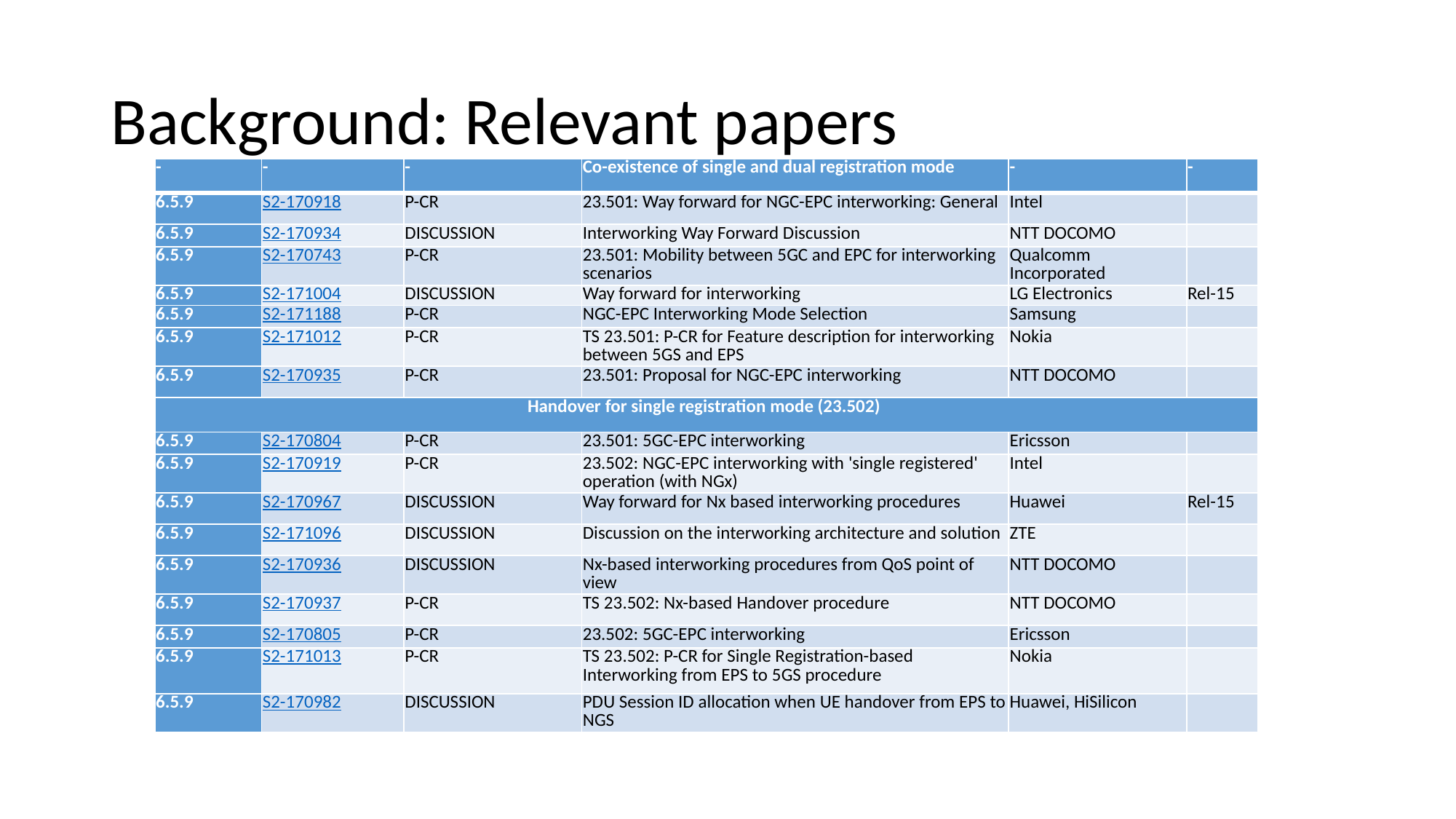

# Background: Relevant papers
| - | - | - | Co-existence of single and dual registration mode | - | - |
| --- | --- | --- | --- | --- | --- |
| 6.5.9 | S2-170918 | P-CR | 23.501: Way forward for NGC-EPC interworking: General | Intel |  |
| 6.5.9 | S2-170934 | DISCUSSION | Interworking Way Forward Discussion | NTT DOCOMO |  |
| 6.5.9 | S2-170743 | P-CR | 23.501: Mobility between 5GC and EPC for interworking scenarios | Qualcomm Incorporated |  |
| 6.5.9 | S2-171004 | DISCUSSION | Way forward for interworking | LG Electronics | Rel-15 |
| 6.5.9 | S2-171188 | P-CR | NGC-EPC Interworking Mode Selection | Samsung |  |
| 6.5.9 | S2-171012 | P-CR | TS 23.501: P-CR for Feature description for interworking between 5GS and EPS | Nokia |  |
| 6.5.9 | S2-170935 | P-CR | 23.501: Proposal for NGC-EPC interworking | NTT DOCOMO |  |
| Handover for single registration mode (23.502) |  |  |  |  |  |
| 6.5.9 | S2-170804 | P-CR | 23.501: 5GC-EPC interworking | Ericsson |  |
| 6.5.9 | S2-170919 | P-CR | 23.502: NGC-EPC interworking with 'single registered' operation (with NGx) | Intel |  |
| 6.5.9 | S2-170967 | DISCUSSION | Way forward for Nx based interworking procedures | Huawei | Rel-15 |
| 6.5.9 | S2-171096 | DISCUSSION | Discussion on the interworking architecture and solution | ZTE |  |
| 6.5.9 | S2-170936 | DISCUSSION | Nx-based interworking procedures from QoS point of view | NTT DOCOMO |  |
| 6.5.9 | S2-170937 | P-CR | TS 23.502: Nx-based Handover procedure | NTT DOCOMO |  |
| 6.5.9 | S2-170805 | P-CR | 23.502: 5GC-EPC interworking | Ericsson |  |
| 6.5.9 | S2-171013 | P-CR | TS 23.502: P-CR for Single Registration-based Interworking from EPS to 5GS procedure | Nokia |  |
| 6.5.9 | S2-170982 | DISCUSSION | PDU Session ID allocation when UE handover from EPS to NGS | Huawei, HiSilicon |  |